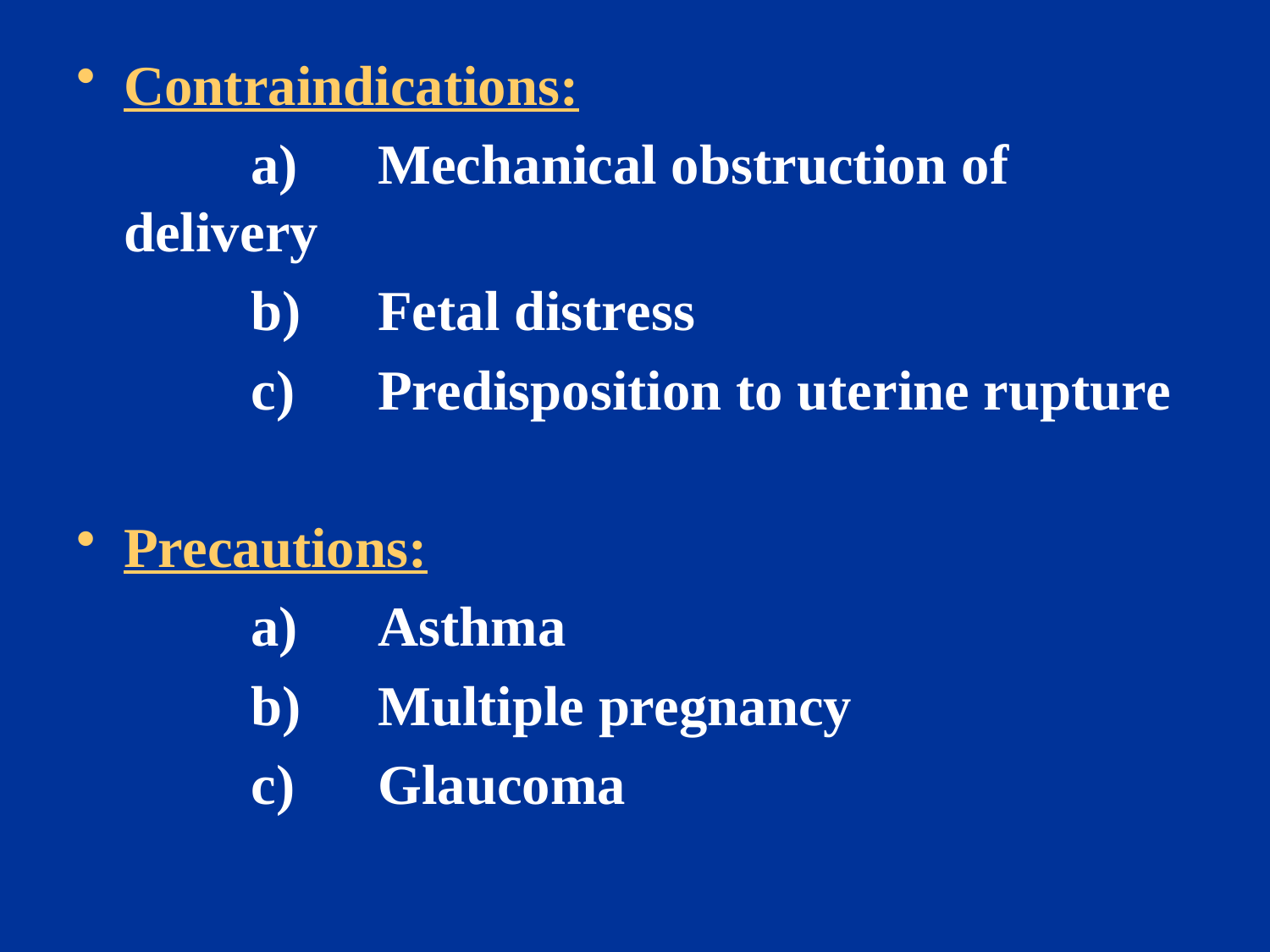

Contraindications:
		a)	Mechanical obstruction of delivery
		b)	Fetal distress
		c)	Predisposition to uterine rupture

Precautions:
		a)	Asthma
		b)	Multiple pregnancy
		c)	Glaucoma